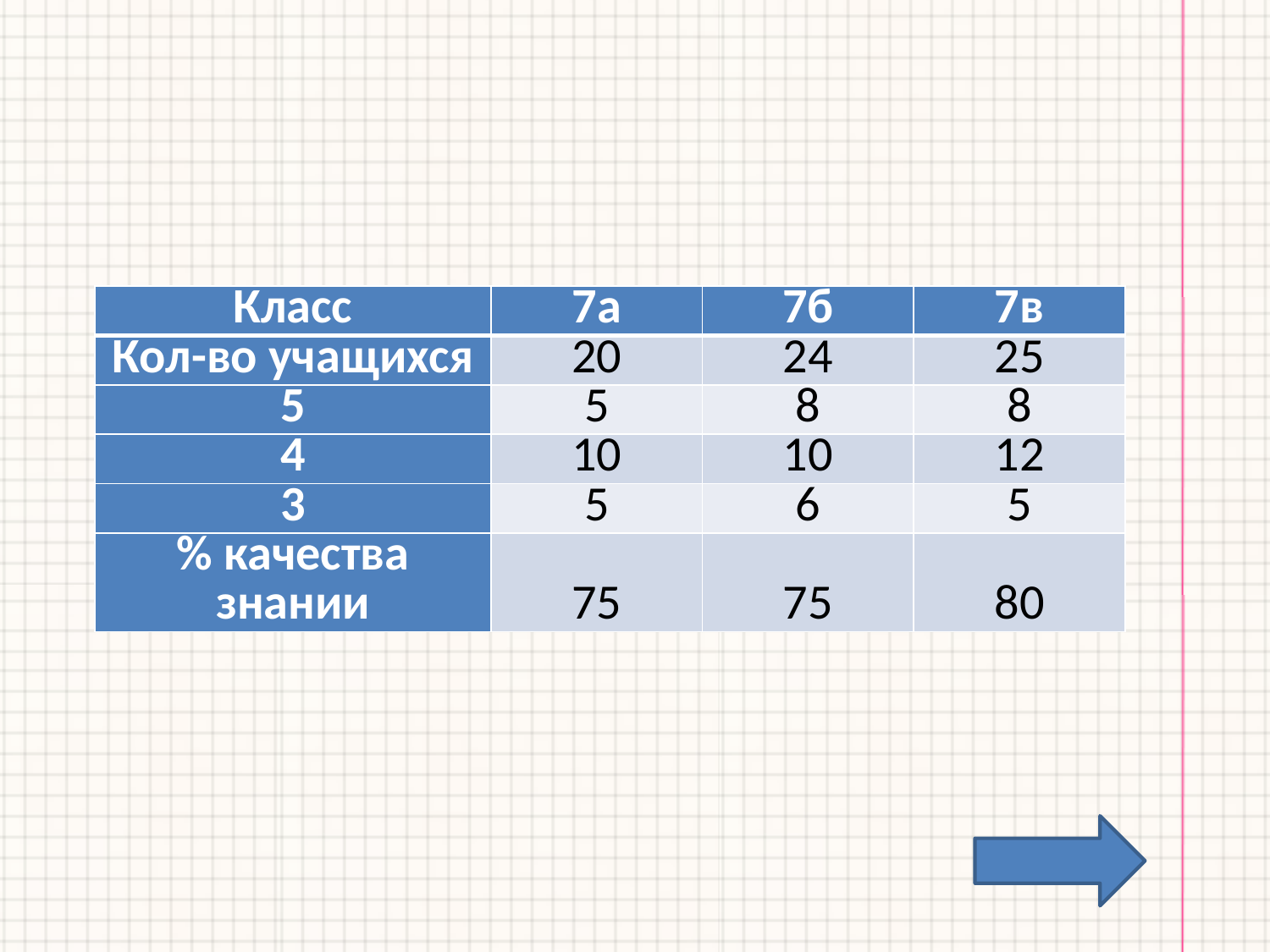

| Класс | 7а | 7б | 7в |
| --- | --- | --- | --- |
| Кол-во учащихся | 20 | 24 | 25 |
| 5 | 5 | 8 | 8 |
| 4 | 10 | 10 | 12 |
| 3 | 5 | 6 | 5 |
| % качества знании | 75 | 75 | 80 |